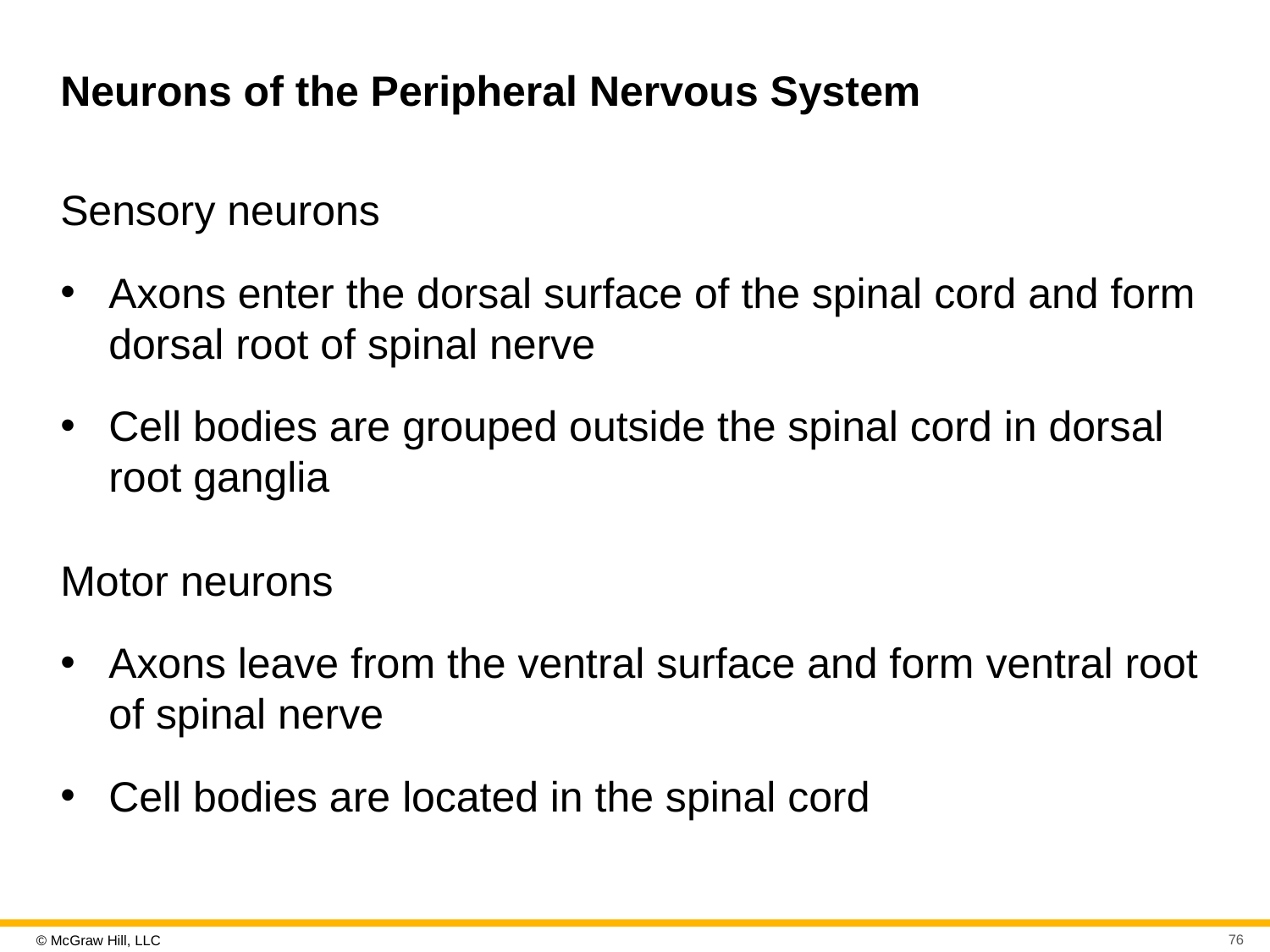

# Neurons of the Peripheral Nervous System
Sensory neurons
Axons enter the dorsal surface of the spinal cord and form dorsal root of spinal nerve
Cell bodies are grouped outside the spinal cord in dorsal root ganglia
Motor neurons
Axons leave from the ventral surface and form ventral root of spinal nerve
Cell bodies are located in the spinal cord
76